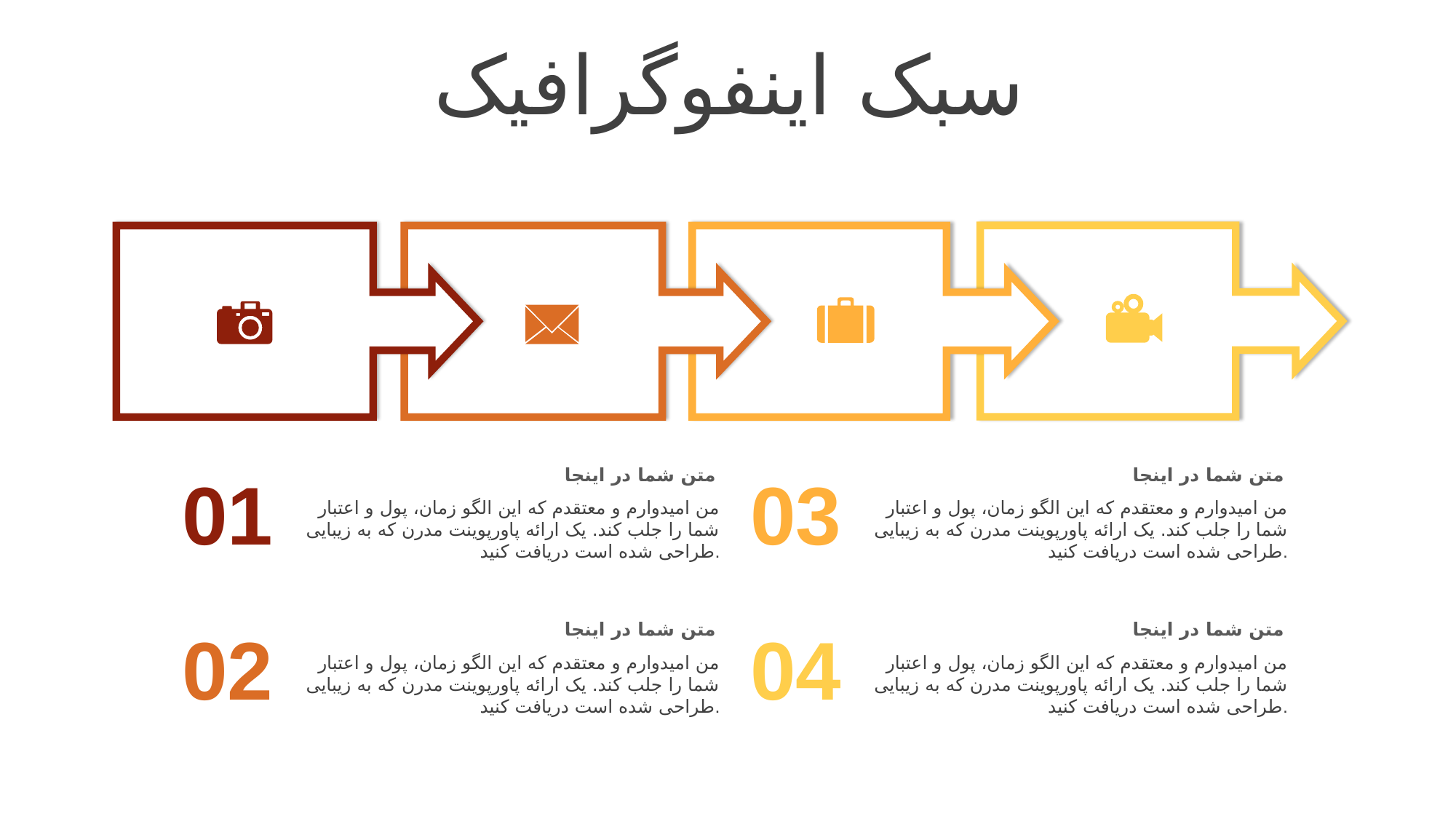

سبک اینفوگرافیک

متن شما در اینجا
من امیدوارم و معتقدم که این الگو زمان، پول و اعتبار شما را جلب کند. یک ارائه پاورپوینت مدرن که به زیبایی طراحی شده است دریافت کنید.
متن شما در اینجا
من امیدوارم و معتقدم که این الگو زمان، پول و اعتبار شما را جلب کند. یک ارائه پاورپوینت مدرن که به زیبایی طراحی شده است دریافت کنید.
01
03
متن شما در اینجا
من امیدوارم و معتقدم که این الگو زمان، پول و اعتبار شما را جلب کند. یک ارائه پاورپوینت مدرن که به زیبایی طراحی شده است دریافت کنید.
متن شما در اینجا
من امیدوارم و معتقدم که این الگو زمان، پول و اعتبار شما را جلب کند. یک ارائه پاورپوینت مدرن که به زیبایی طراحی شده است دریافت کنید.
02
04